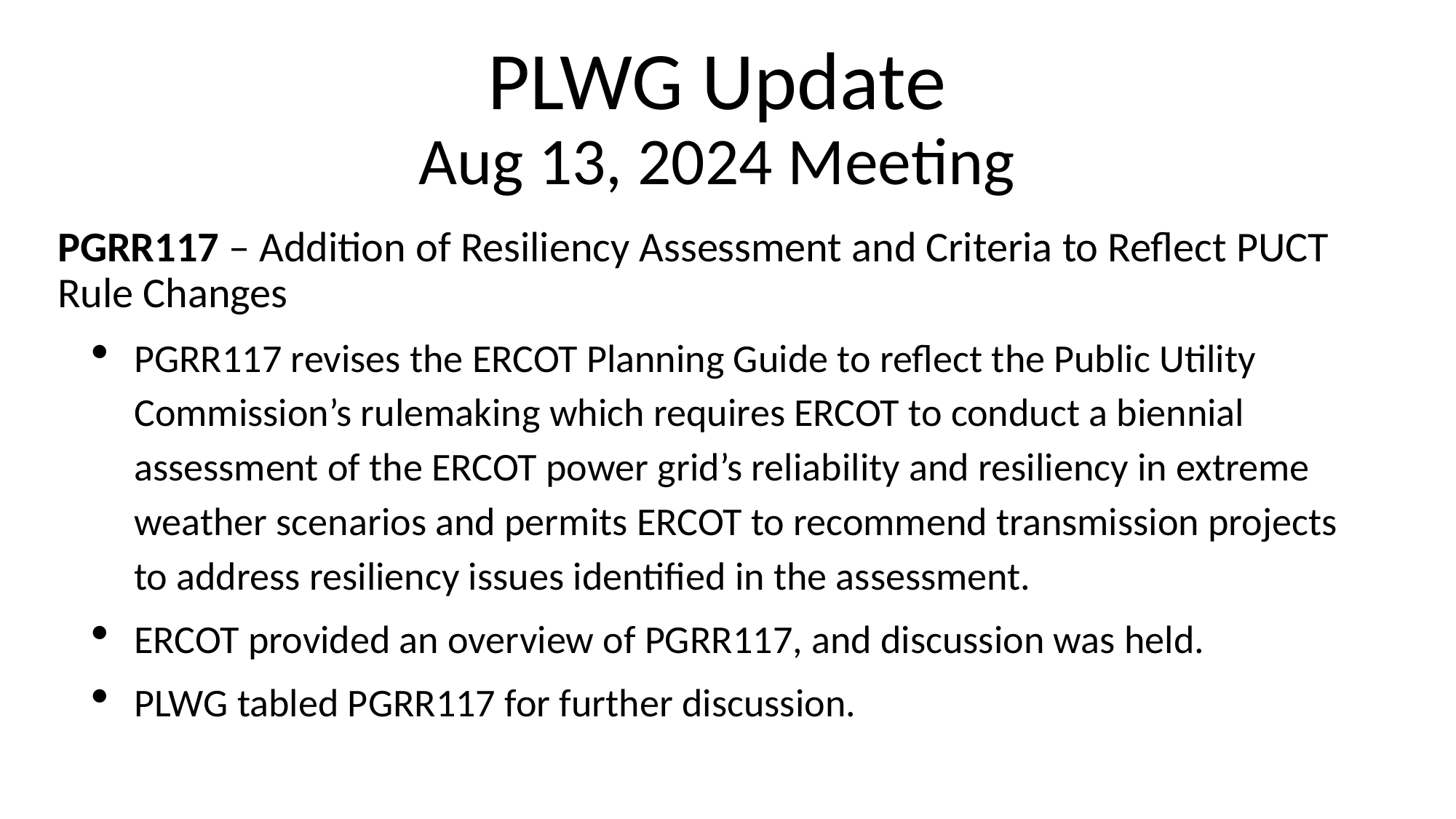

# PLWG Update Aug 13, 2024 Meeting
PGRR117 – Addition of Resiliency Assessment and Criteria to Reflect PUCT Rule Changes
PGRR117 revises the ERCOT Planning Guide to reflect the Public Utility Commission’s rulemaking which requires ERCOT to conduct a biennial assessment of the ERCOT power grid’s reliability and resiliency in extreme weather scenarios and permits ERCOT to recommend transmission projects to address resiliency issues identified in the assessment.
ERCOT provided an overview of PGRR117, and discussion was held.
PLWG tabled PGRR117 for further discussion.